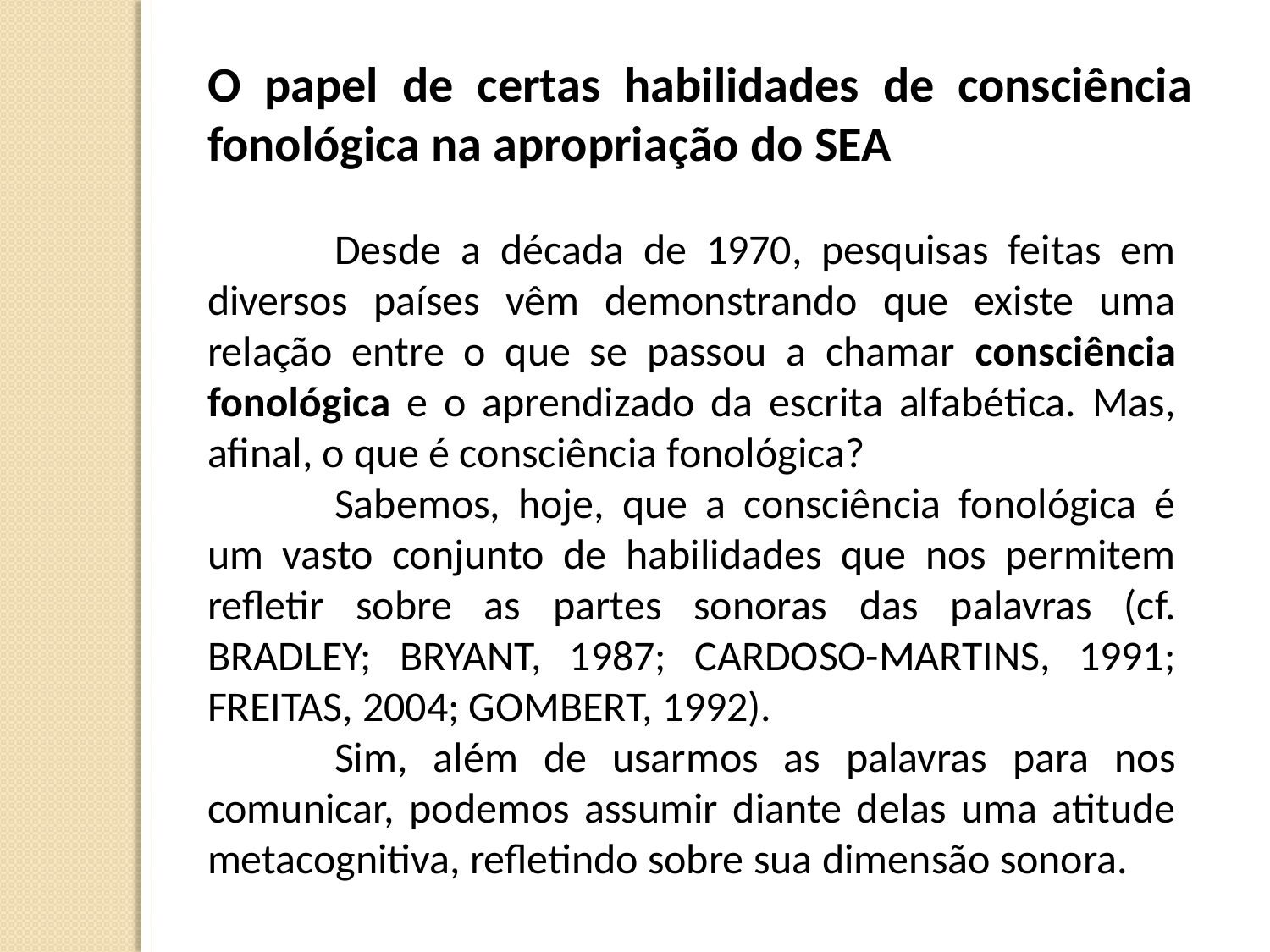

O papel de certas habilidades de consciência fonológica na apropriação do SEA
	Desde a década de 1970, pesquisas feitas em diversos países vêm demonstrando que existe uma relação entre o que se passou a chamar consciência fonológica e o aprendizado da escrita alfabética. Mas, afinal, o que é consciência fonológica?
	Sabemos, hoje, que a consciência fonológica é um vasto conjunto de habilidades que nos permitem refletir sobre as partes sonoras das palavras (cf. BRADLEY; BRYANT, 1987; CARDOSO-MARTINS, 1991; FREITAS, 2004; GOMBERT, 1992).
	Sim, além de usarmos as palavras para nos comunicar, podemos assumir diante delas uma atitude metacognitiva, refletindo sobre sua dimensão sonora.